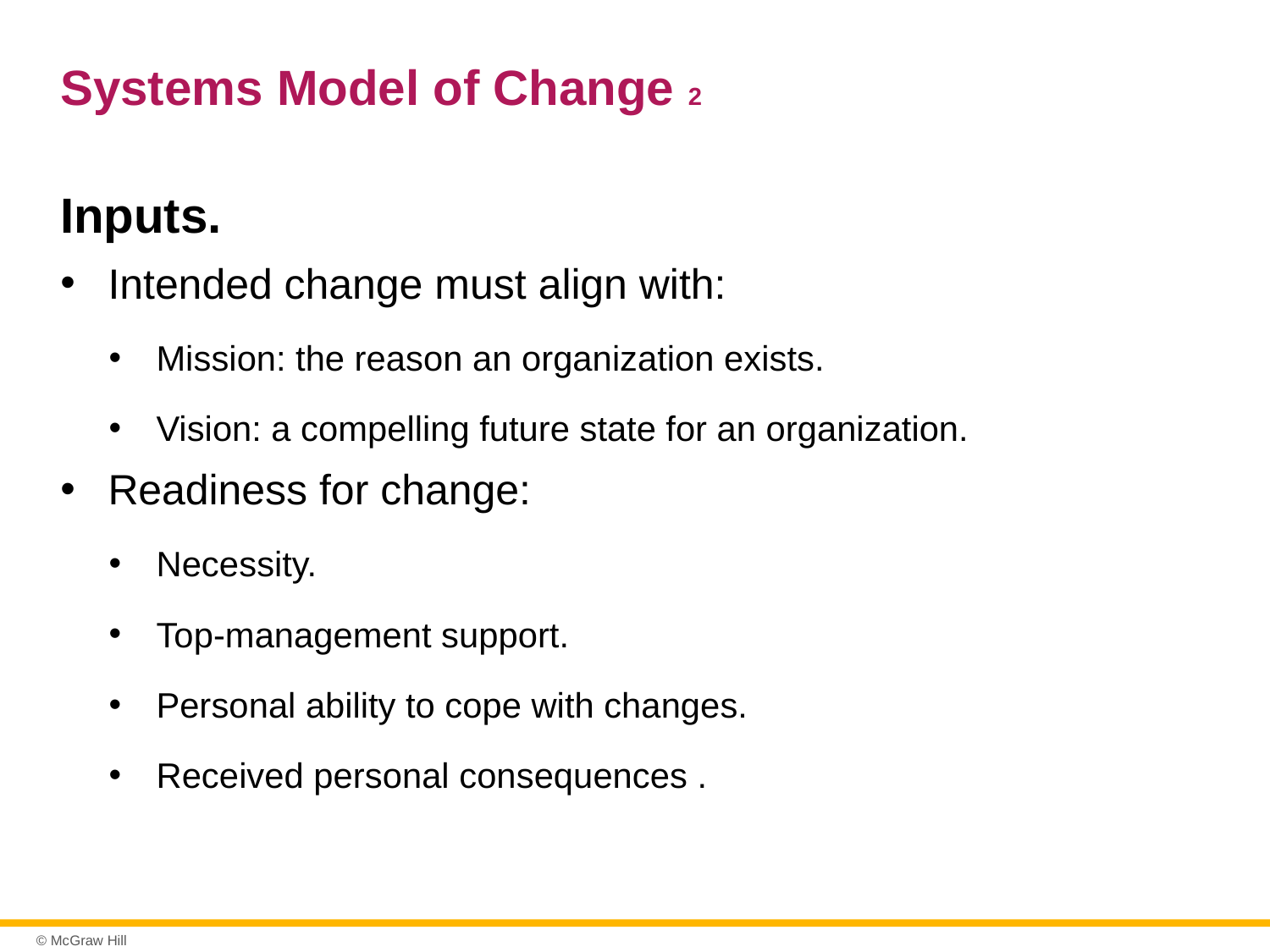

# Systems Model of Change 2
Inputs.
Intended change must align with:
Mission: the reason an organization exists.
Vision: a compelling future state for an organization.
Readiness for change:
Necessity.
Top-management support.
Personal ability to cope with changes.
Received personal consequences .